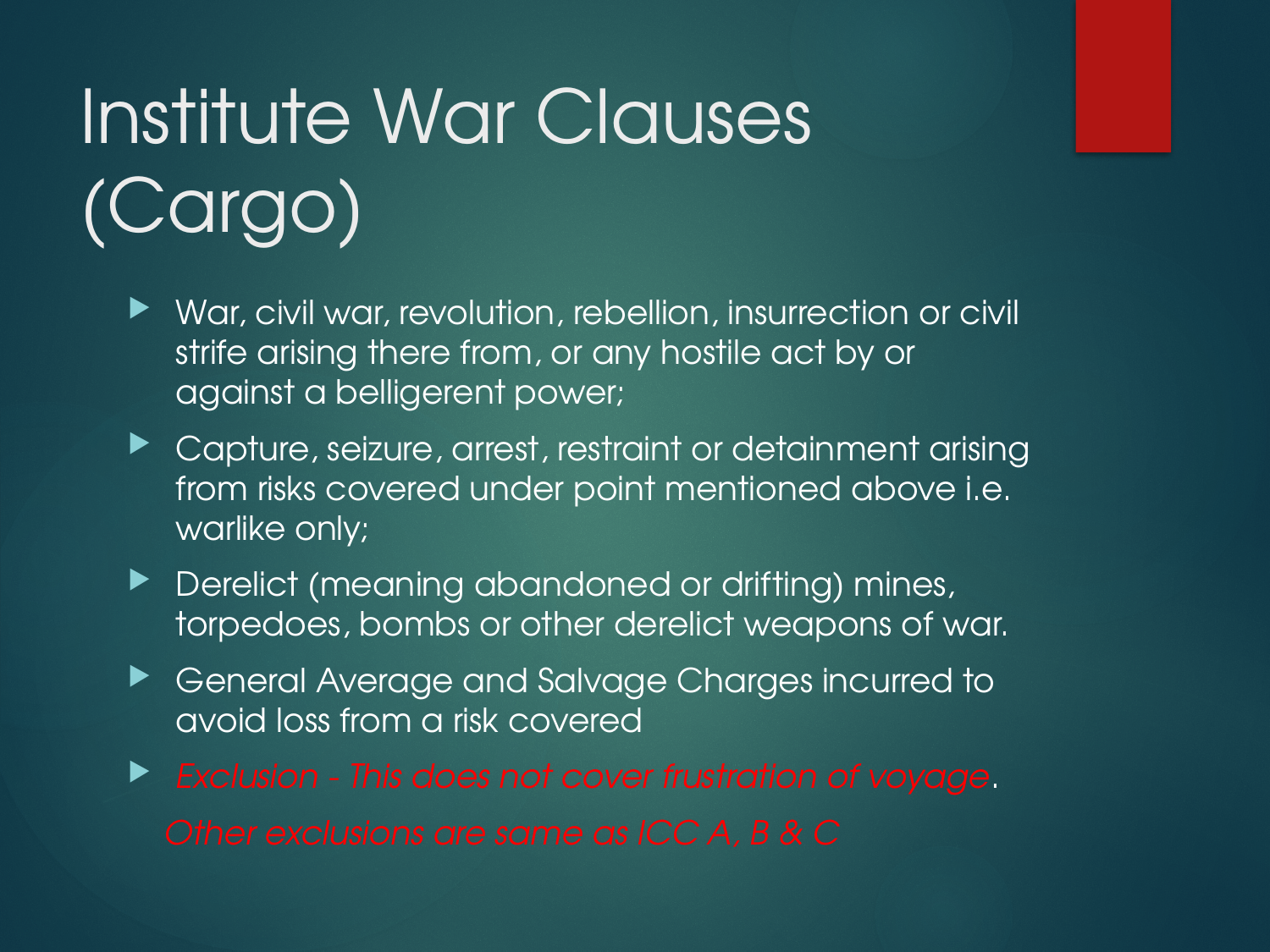

# Institute War Clauses (Cargo)
War, civil war, revolution, rebellion, insurrection or civil strife arising there from, or any hostile act by or against a belligerent power;
Capture, seizure, arrest, restraint or detainment arising from risks covered under point mentioned above i.e. warlike only;
Derelict (meaning abandoned or drifting) mines, torpedoes, bombs or other derelict weapons of war.
General Average and Salvage Charges incurred to avoid loss from a risk covered
Exclusion - This does not cover frustration of voyage.
    Other exclusions are same as ICC A, B & C